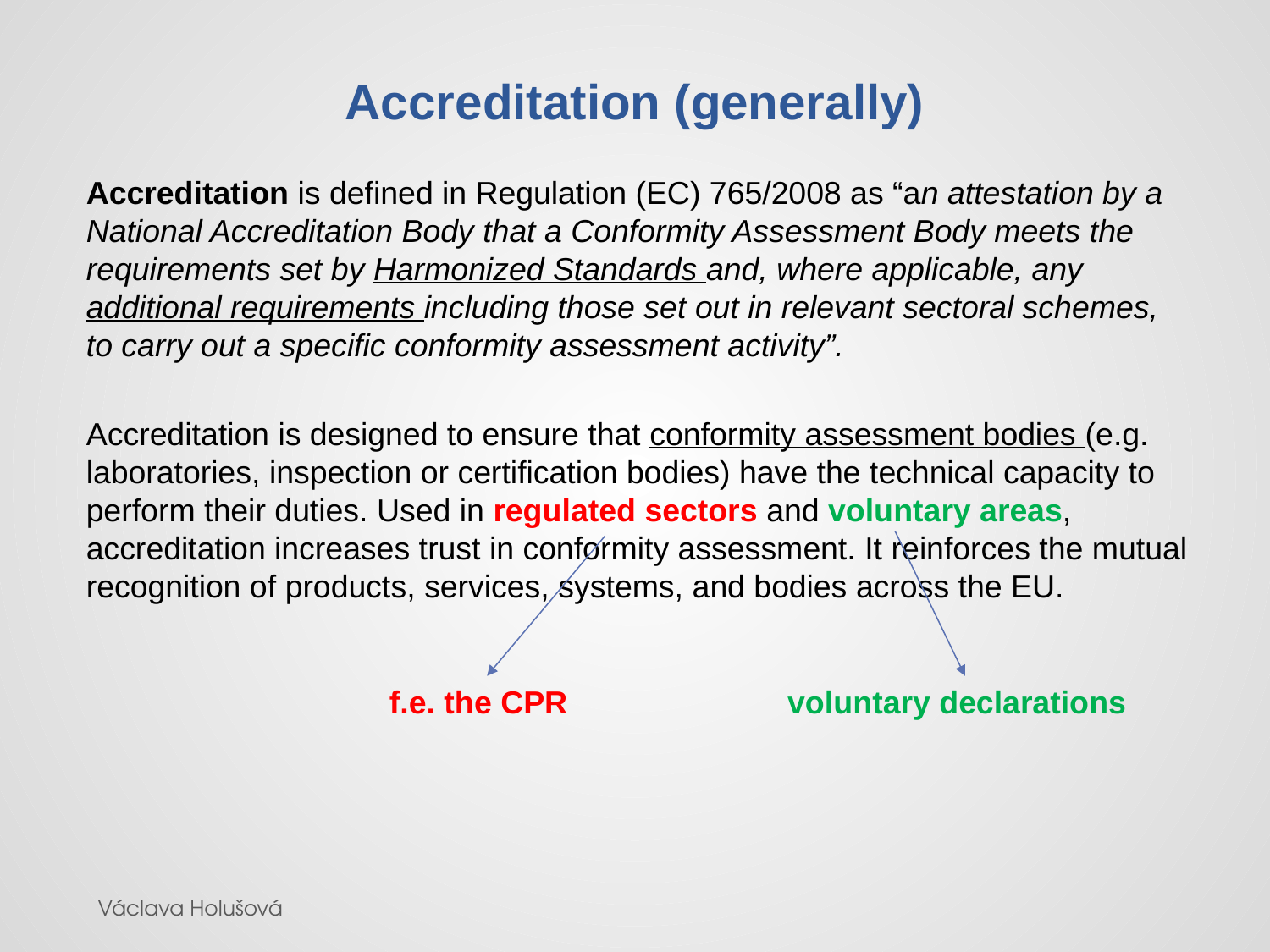

# Accreditation (generally)
Accreditation is defined in Regulation (EC) 765/2008 as “an attestation by a National Accreditation Body that a Conformity Assessment Body meets the requirements set by Harmonized Standards and, where applicable, any additional requirements including those set out in relevant sectoral schemes, to carry out a specific conformity assessment activity”.

Accreditation is designed to ensure that conformity assessment bodies (e.g. laboratories, inspection or certification bodies) have the technical capacity to perform their duties. Used in regulated sectors and voluntary areas, accreditation increases trust in conformity assessment. It reinforces the mutual recognition of products, services, systems, and bodies across the EU.

f.e. the CPR
voluntary declarations
Václava Holušová